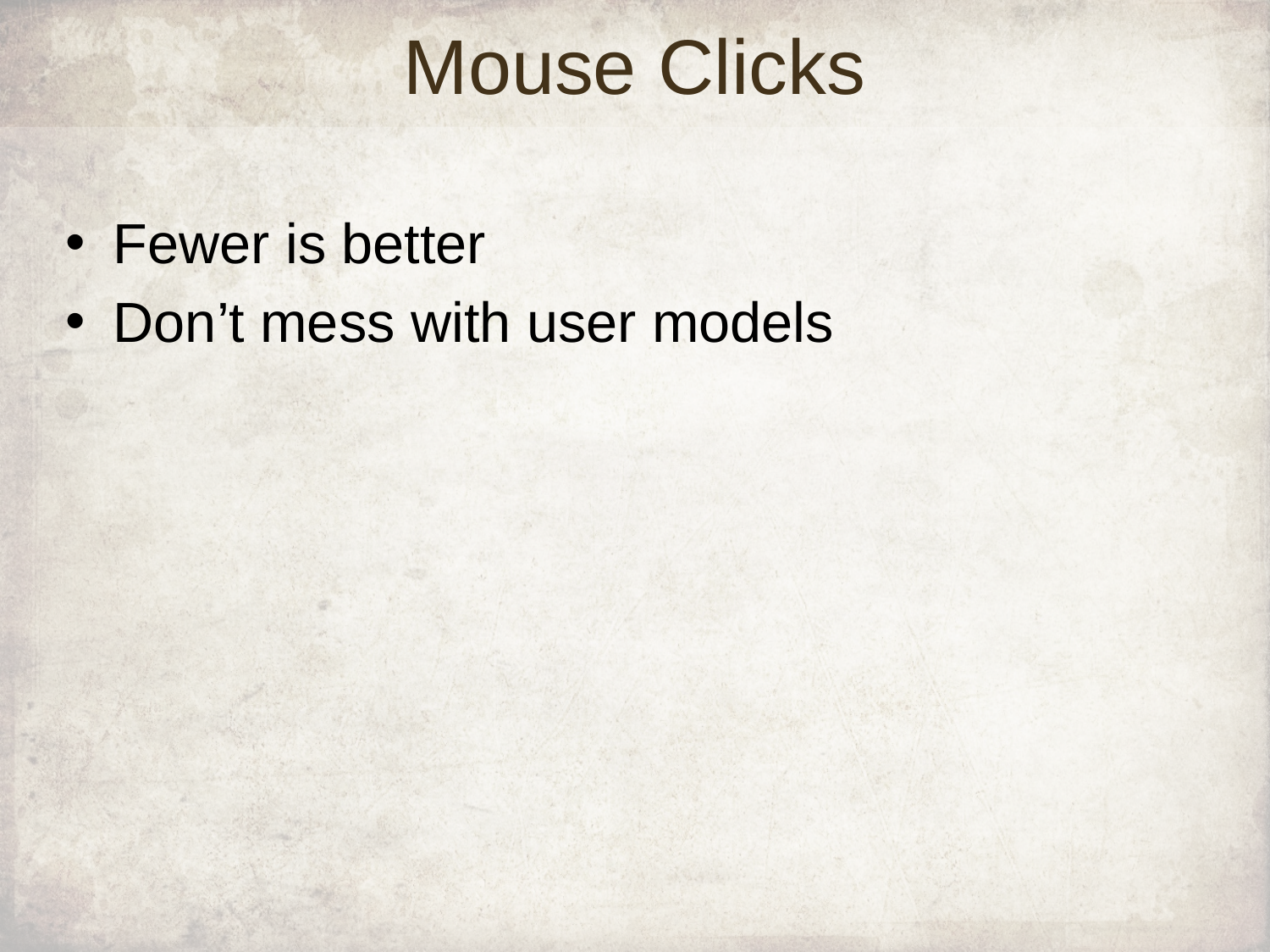

# Mouse Clicks
Fewer is better
Don’t mess with user models